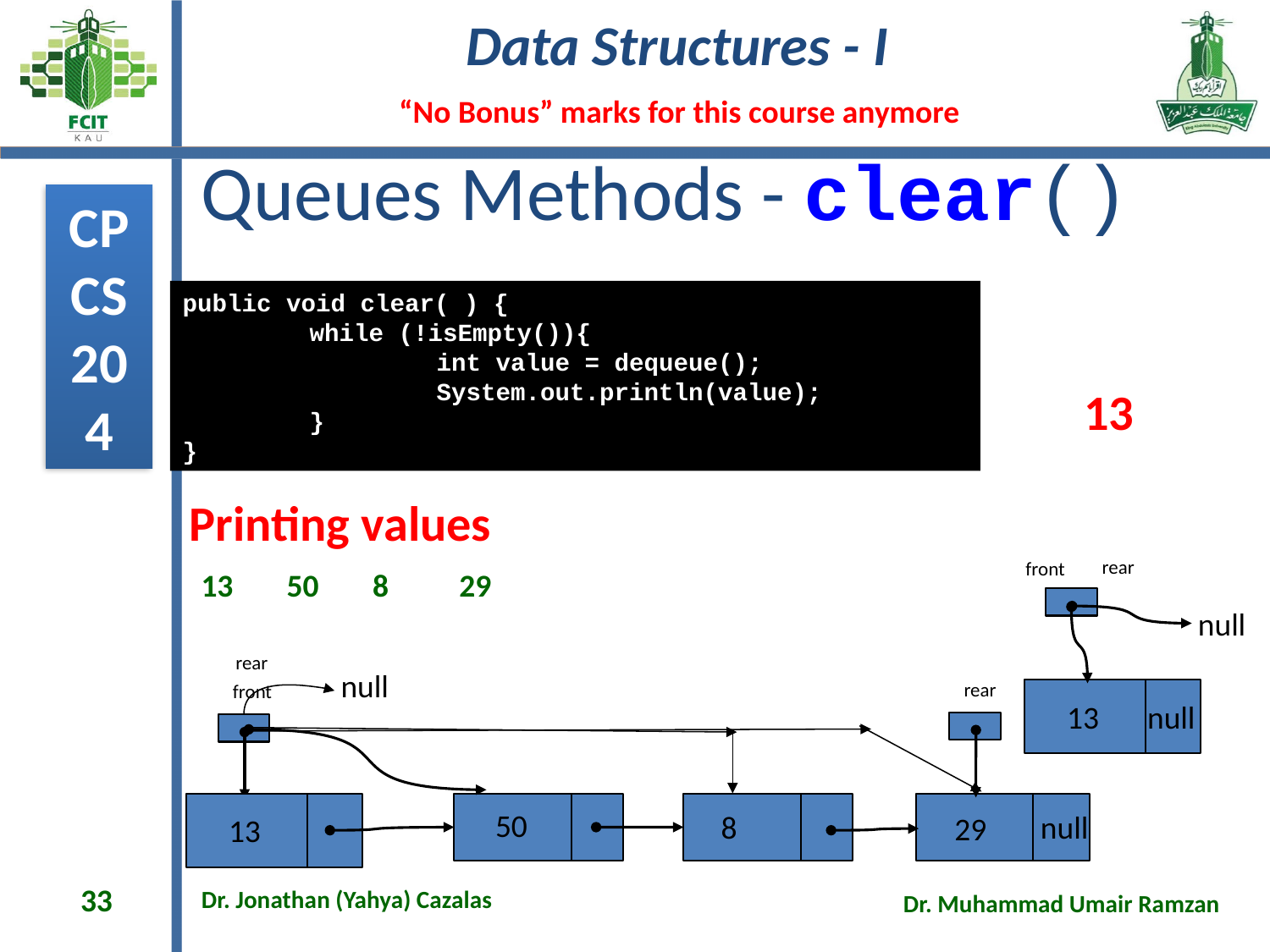

# Queues Methods - clear()
public void clear( ) {
	while (!isEmpty()){
		int value = dequeue();
		System.out.println(value);
	}
}
13
Printing values
rear
front
13
50
8
29

null
rear
null
rear
front

13
null

50
8
null
29
13
33